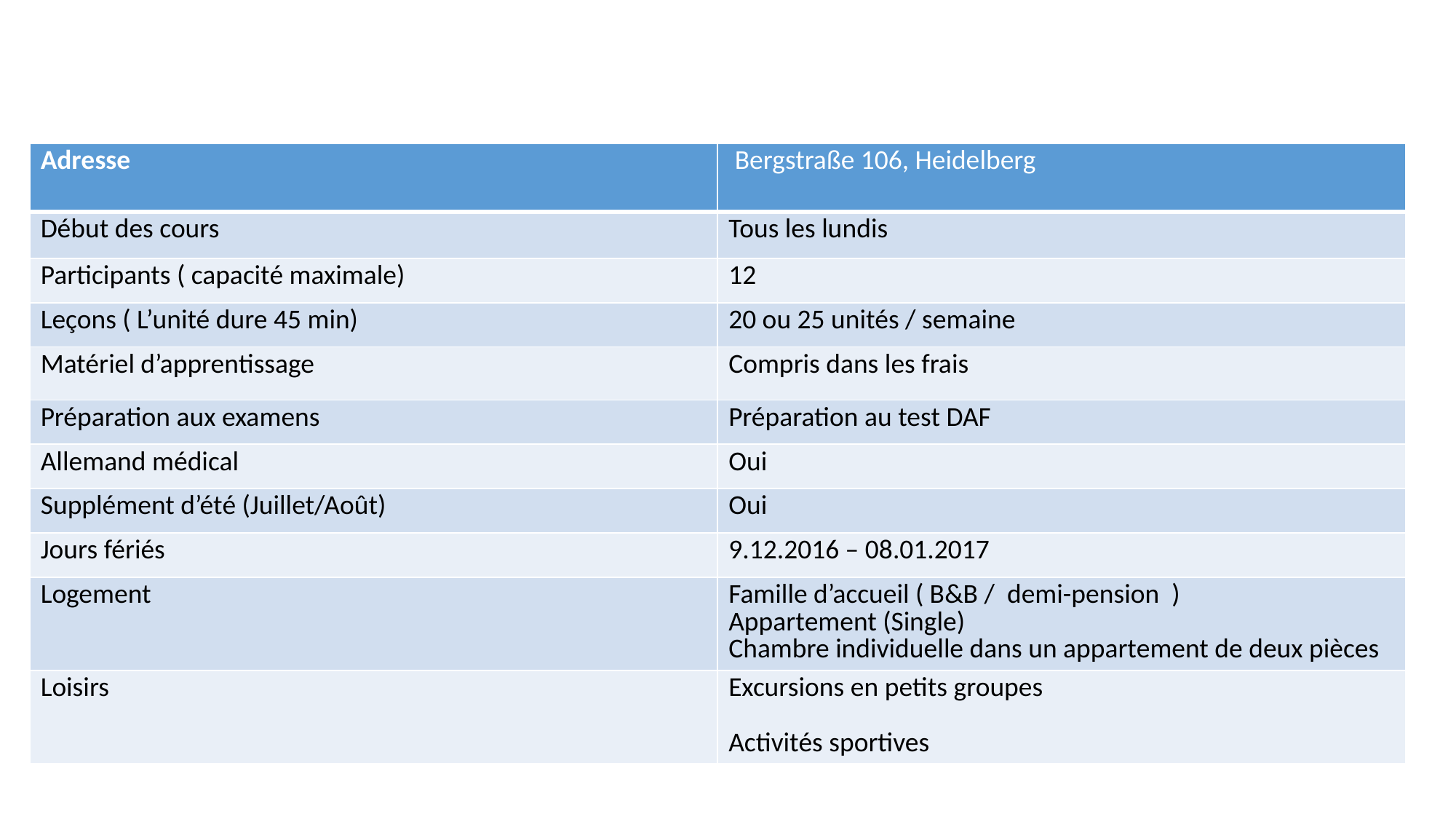

| Adresse | Bergstraße 106, Heidelberg |
| --- | --- |
| Début des cours | Tous les lundis |
| Participants ( capacité maximale) | 12 |
| Leçons ( L’unité dure 45 min) | 20 ou 25 unités / semaine |
| Matériel d’apprentissage | Compris dans les frais |
| Préparation aux examens | Préparation au test DAF |
| Allemand médical | Oui |
| Supplément d’été (Juillet/Août) | Oui |
| Jours fériés | 9.12.2016 – 08.01.2017 |
| Logement | Famille d’accueil ( B&B / demi-pension ) Appartement (Single) Chambre individuelle dans un appartement de deux pièces |
| Loisirs | Excursions en petits groupes Activités sportives |